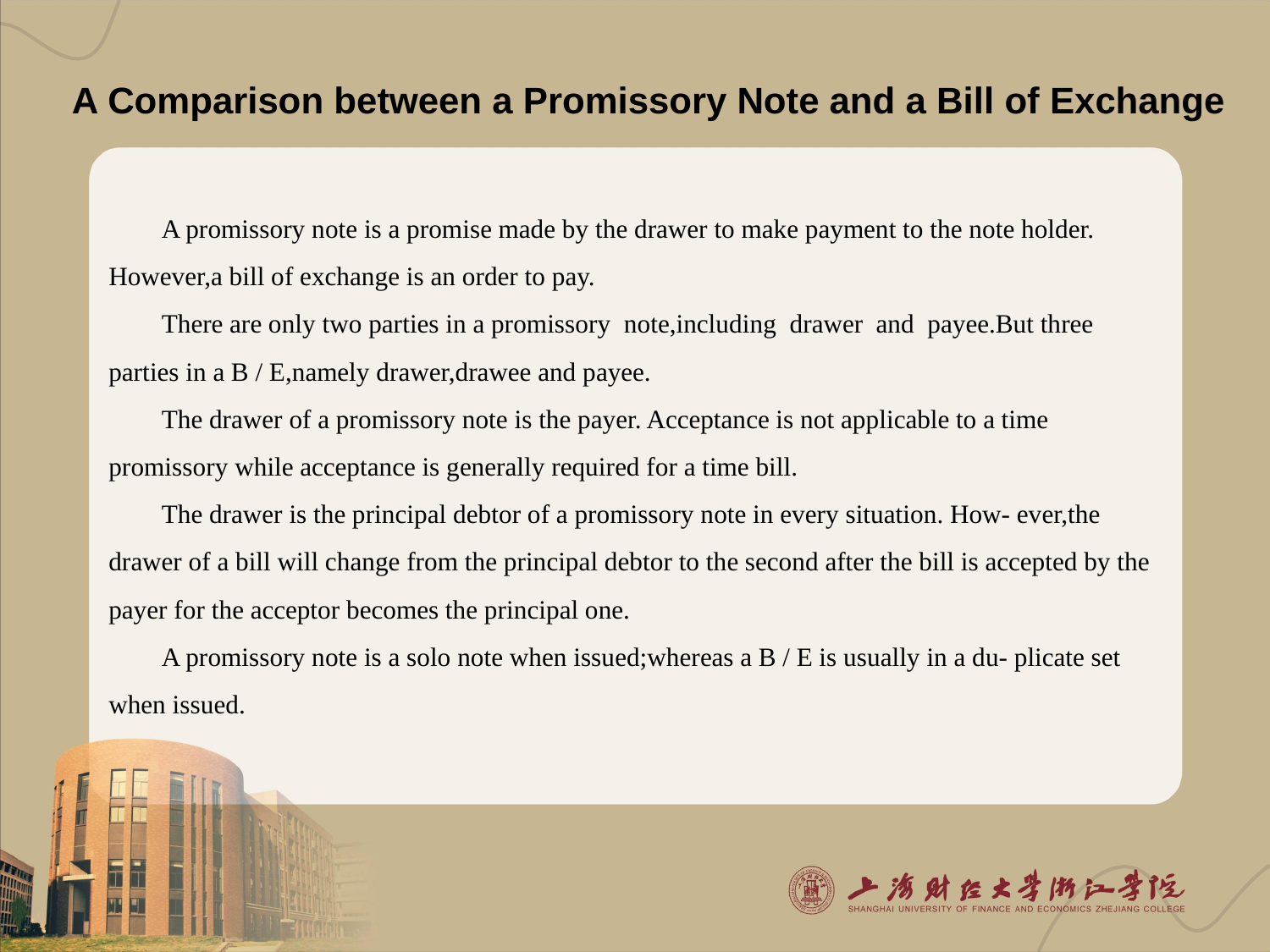

# A Comparison between a Promissory Note and a Bill of Exchange
A promissory note is a promise made by the drawer to make payment to the note holder.  However,a bill of exchange is an order to pay.
There are only two parties in a promissory  note,including  drawer  and  payee.But three parties in a B / E,namely drawer,drawee and payee.
The drawer of a promissory note is the payer. Acceptance is not applicable to a time promissory while acceptance is generally required for a time bill.
The drawer is the principal debtor of a promissory note in every situation. How- ever,the drawer of a bill will change from the principal debtor to the second after the bill is accepted by the payer for the acceptor becomes the principal one.
A promissory note is a solo note when issued;whereas a B / E is usually in a du- plicate set when issued.